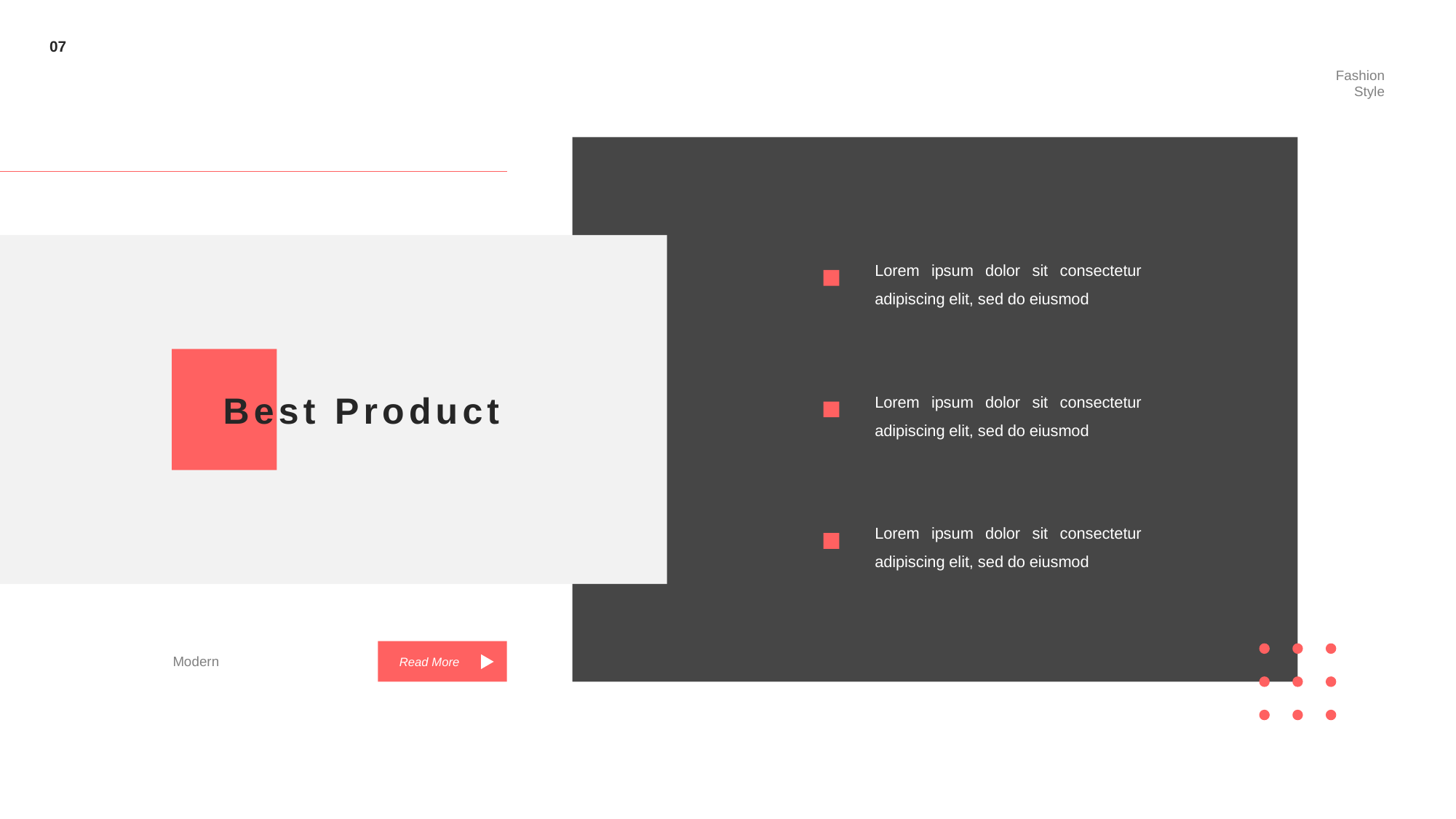

07
Fashion Style

Lorem ipsum dolor sit consectetur adipiscing elit, sed do eiusmod

Lorem ipsum dolor sit consectetur adipiscing elit, sed do eiusmod
Best Product

Lorem ipsum dolor sit consectetur adipiscing elit, sed do eiusmod

Modern
Read More